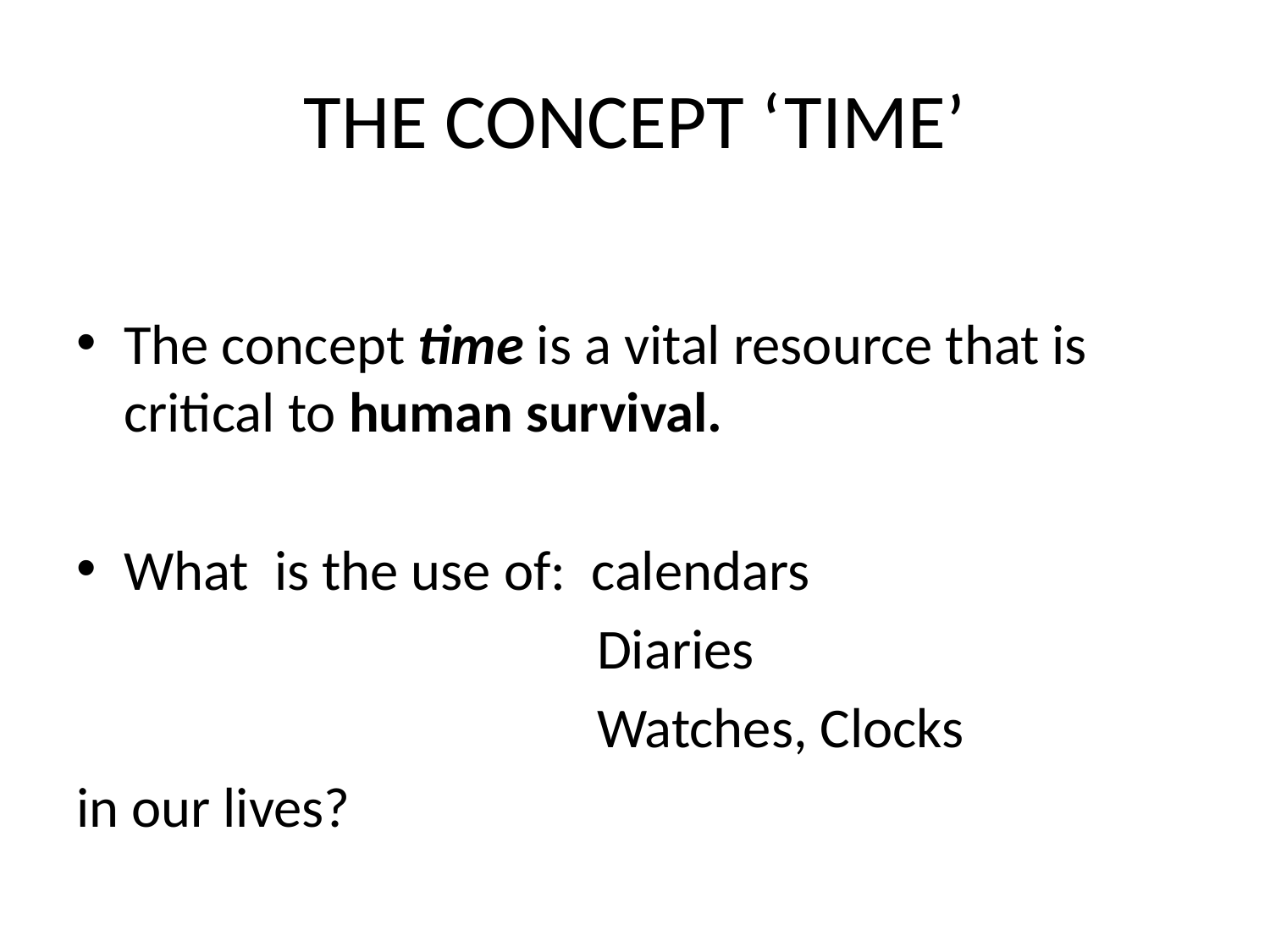

# THE CONCEPT ‘TIME’

The concept time is a vital resource that is critical to human survival.

What  is the use of:  calendars
                                         Diaries
                                         Watches, Clocks
in our lives?